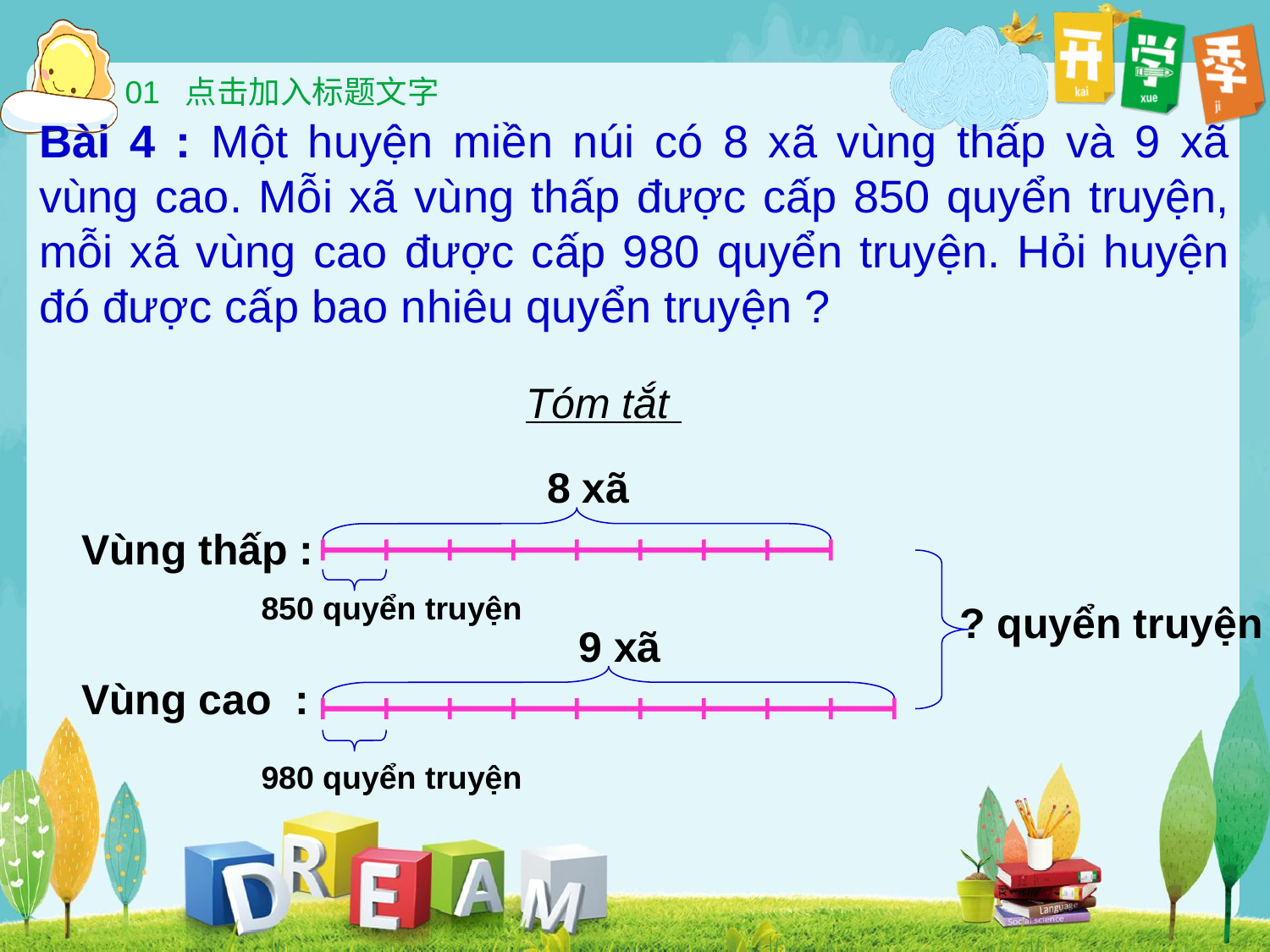

Bài 4 : Một huyện miền núi có 8 xã vùng thấp và 9 xã vùng cao. Mỗi xã vùng thấp được cấp 850 quyển truyện, mỗi xã vùng cao được cấp 980 quyển truyện. Hỏi huyện đó được cấp bao nhiêu quyển truyện ?

Tóm tắt

8 xã
Vùng thấp :

850 quyển truyện
? quyển truyện
9 xã
Vùng cao  :

980 quyển truyện